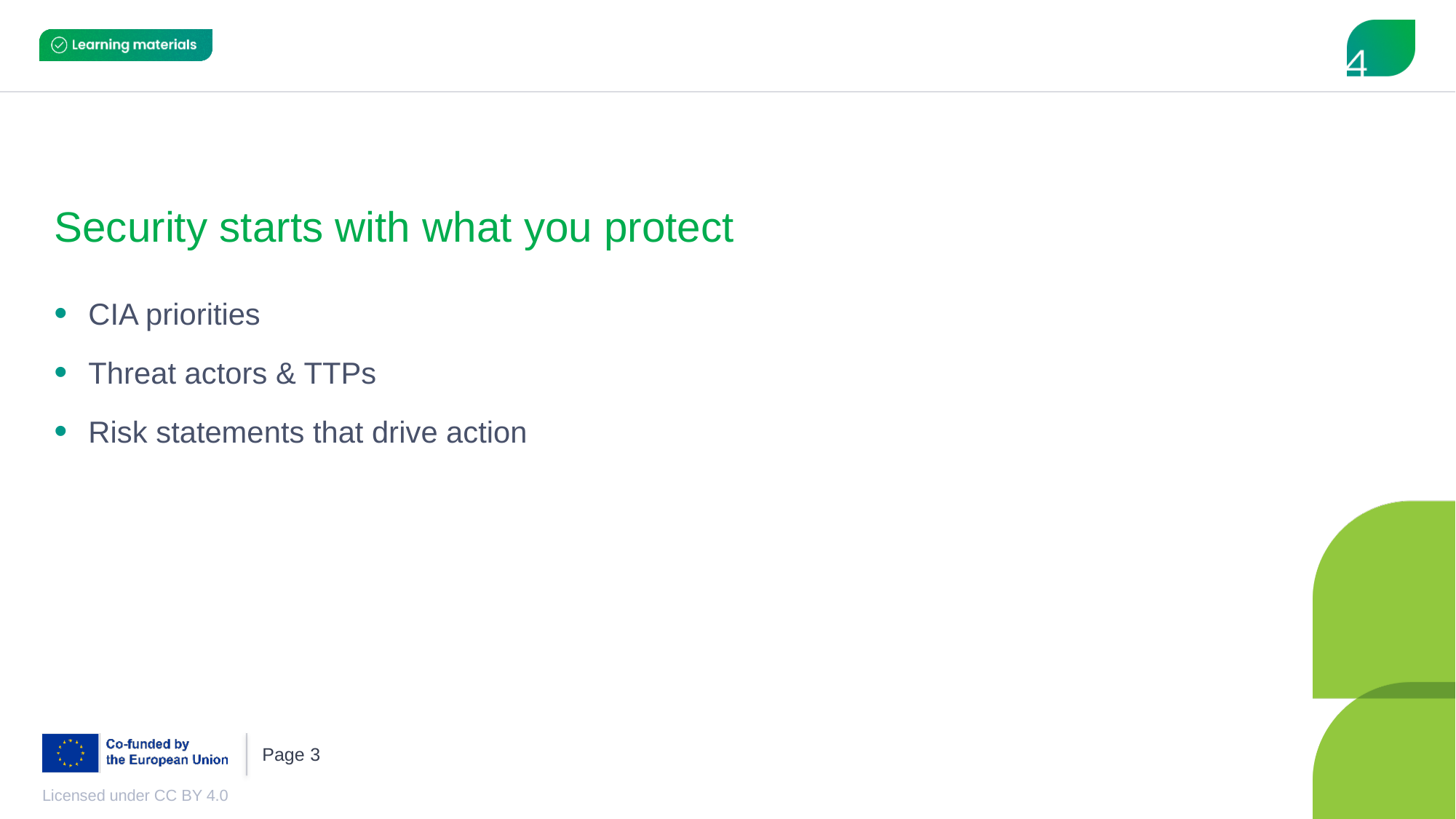

# Security starts with what you protect
CIA priorities
Threat actors & TTPs
Risk statements that drive action